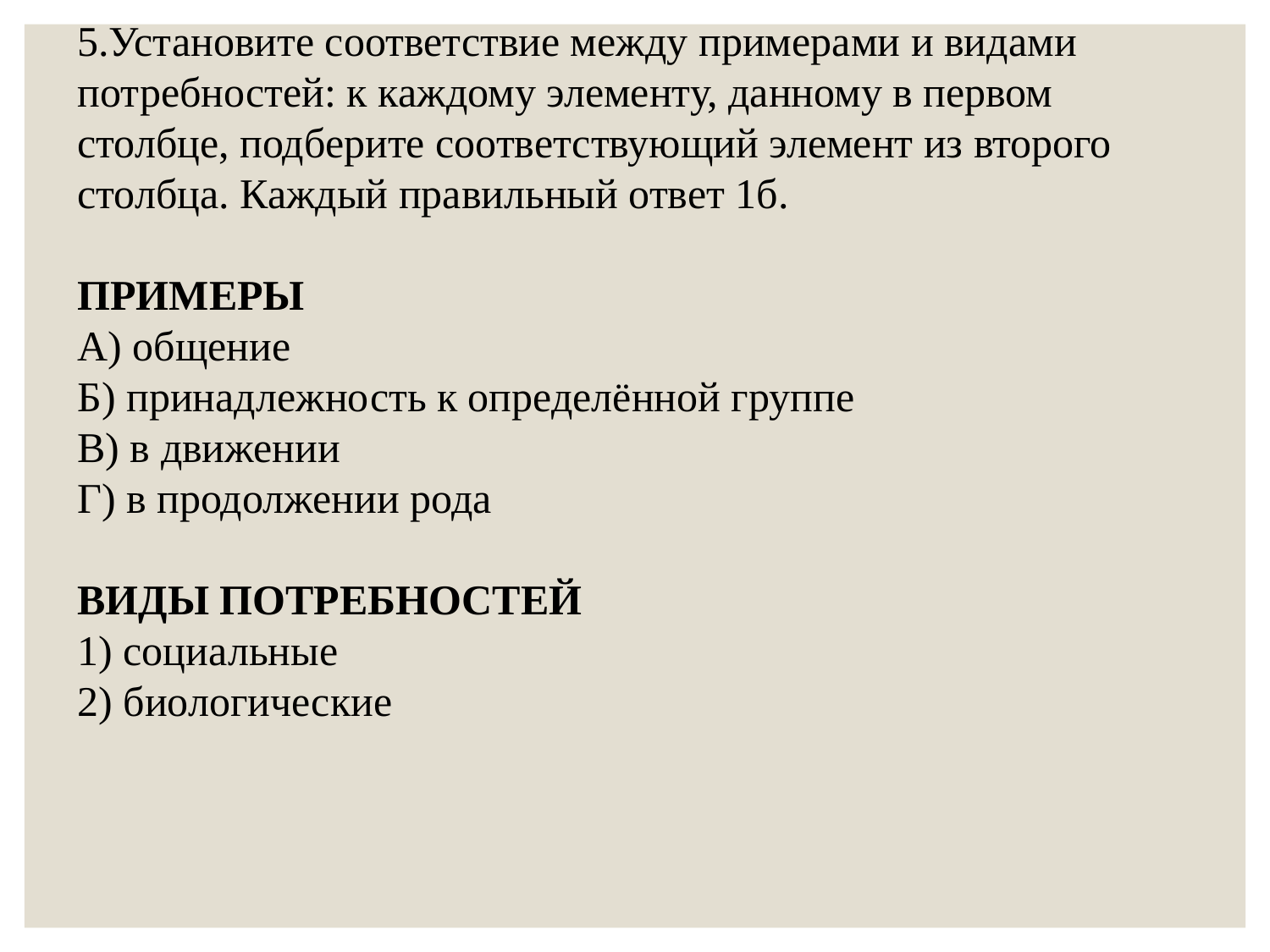

5.Установите соответствие между примерами и видами потребностей: к каждому элементу, данному в первом столбце, подберите соответствующий элемент из второго столбца. Каждый правильный ответ 1б.

ПРИМЕРЫ
А) общение
Б) принадлежность к определённой группе
В) в движении
Г) в продолжении рода

ВИДЫ ПОТРЕБНОСТЕЙ
1) социальные
2) биологические